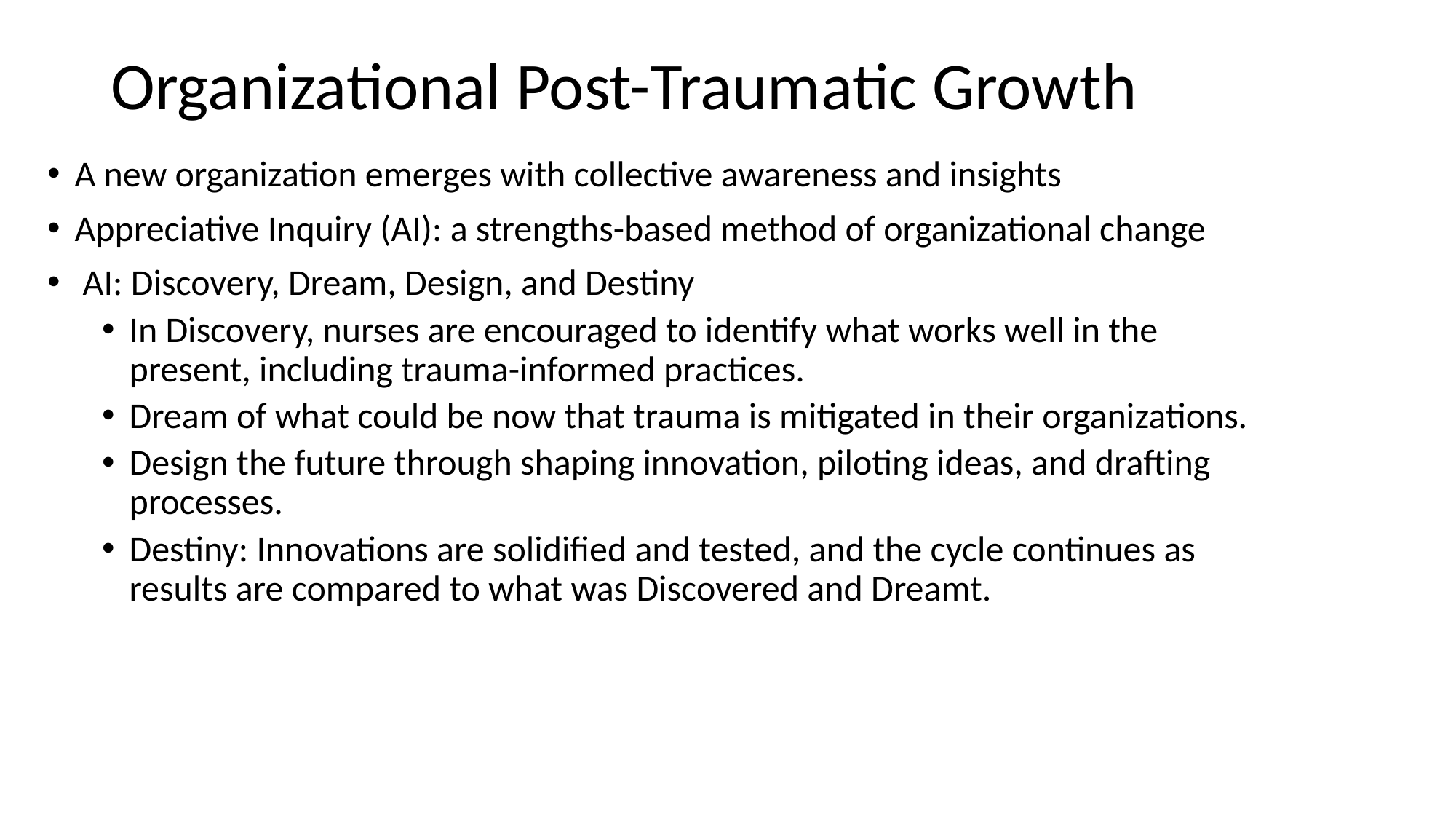

# Organizational Post-Traumatic Growth
A new organization emerges with collective awareness and insights
Appreciative Inquiry (AI): a strengths-based method of organizational change
 AI: Discovery, Dream, Design, and Destiny
In Discovery, nurses are encouraged to identify what works well in the present, including trauma-informed practices.
Dream of what could be now that trauma is mitigated in their organizations.
Design the future through shaping innovation, piloting ideas, and drafting processes.
Destiny: Innovations are solidified and tested, and the cycle continues as results are compared to what was Discovered and Dreamt.